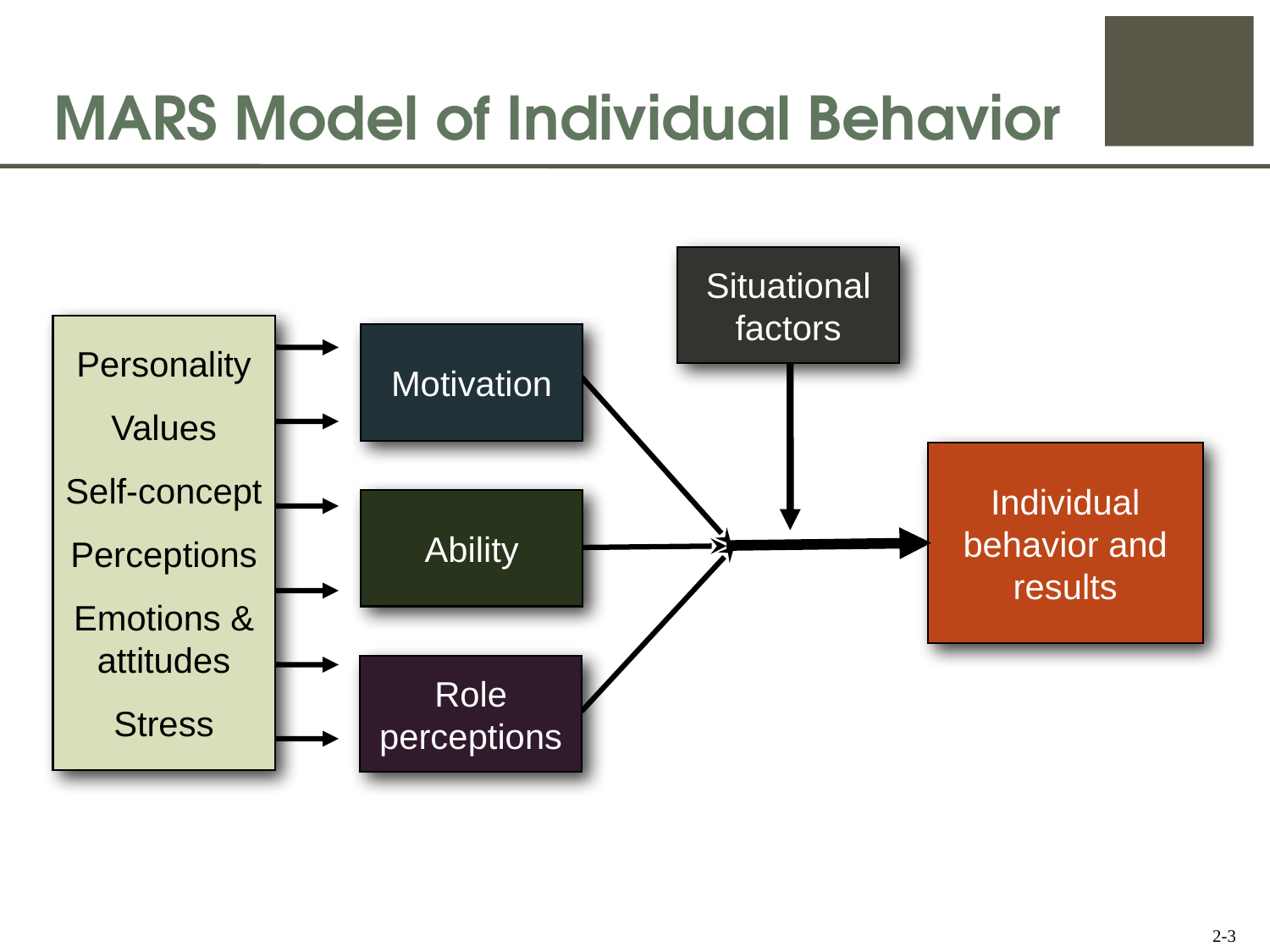

# MARS Model of Individual Behavior
Situational
factors

Personality
Values
Self-concept
Perceptions
Emotions & attitudes
Stress

Motivation

Individual behavior and results
Ability
Role perceptions